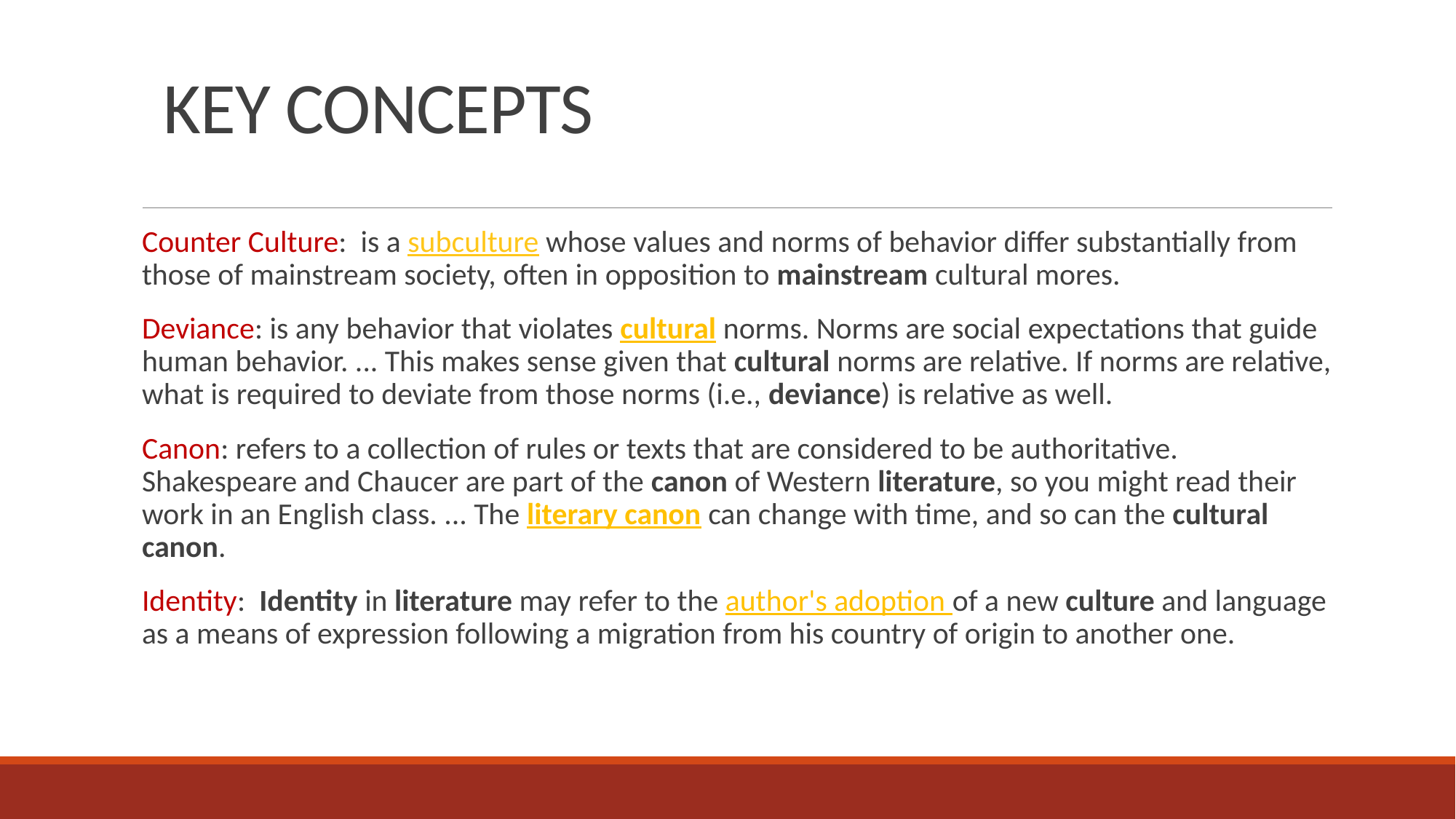

# KEY CONCEPTS
Counter Culture:  is a subculture whose values and norms of behavior differ substantially from those of mainstream society, often in opposition to mainstream cultural mores.
Deviance: is any behavior that violates cultural norms. Norms are social expectations that guide human behavior. ... This makes sense given that cultural norms are relative. If norms are relative, what is required to deviate from those norms (i.e., deviance) is relative as well.
Canon: refers to a collection of rules or texts that are considered to be authoritative. Shakespeare and Chaucer are part of the canon of Western literature, so you might read their work in an English class. ... The literary canon can change with time, and so can the cultural canon.
Identity:  Identity in literature may refer to the author's adoption of a new culture and language as a means of expression following a migration from his country of origin to another one.